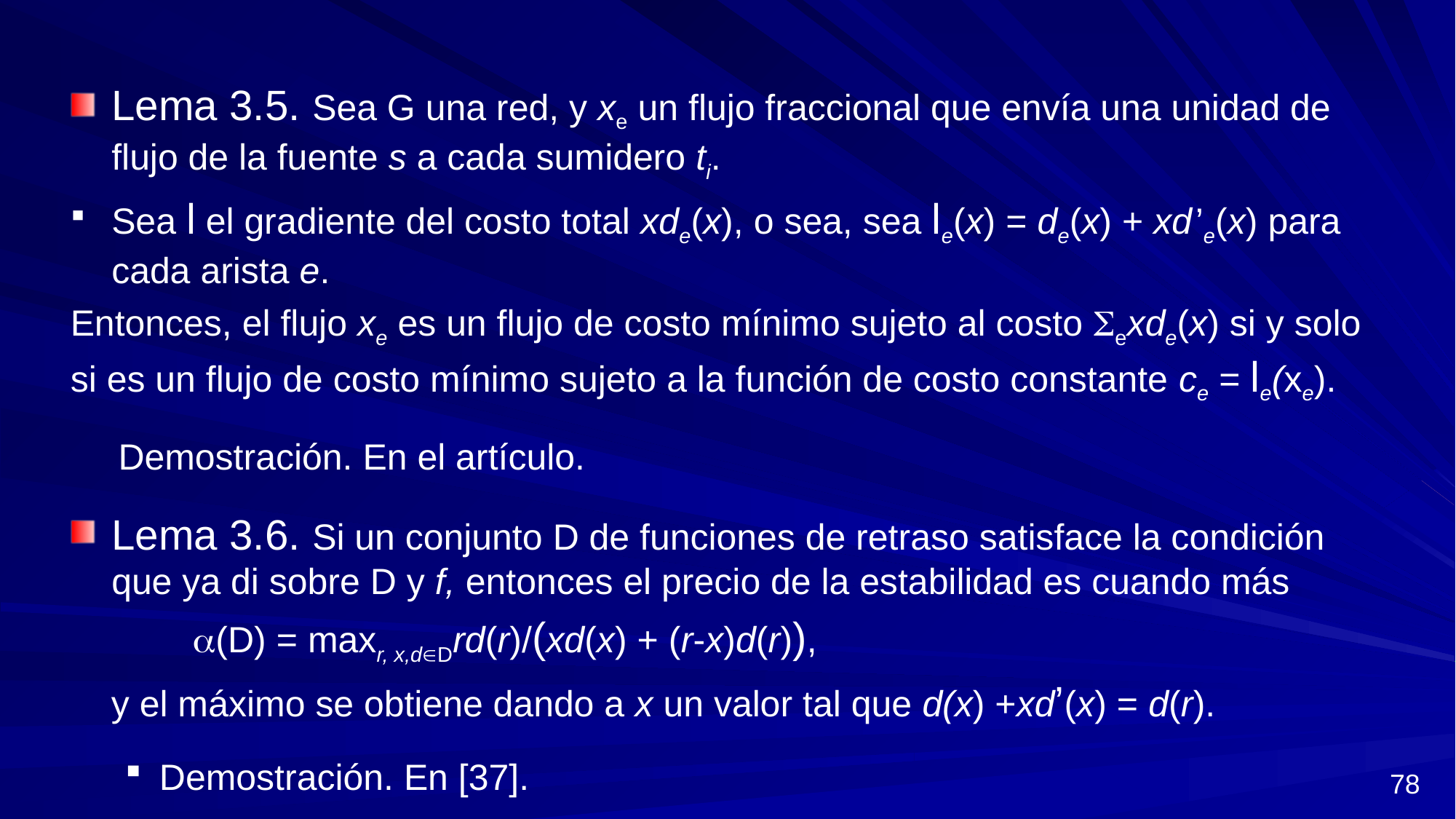

Lema 3.5. Sea G una red, y xe un flujo fraccional que envía una unidad de flujo de la fuente s a cada sumidero ti.
Sea l el gradiente del costo total xde(x), o sea, sea le(x) = de(x) + xd ’e(x) para cada arista e.
Entonces, el flujo xe es un flujo de costo mínimo sujeto al costo Σexde(x) si y solo si es un flujo de costo mínimo sujeto a la función de costo constante ce = le(xe).

Demostración. En el artículo.

Lema 3.6. Si un conjunto D de funciones de retraso satisface la condición que ya di sobre D y f, entonces el precio de la estabilidad es cuando más
            α(D) = maxr, x,d∈Drd(r)/(xd(x) + (r-x)d(r)),
    y el máximo se obtiene dando a x un valor tal que d(x) +xd’(x) = d(r).

Demostración. En [37].
78